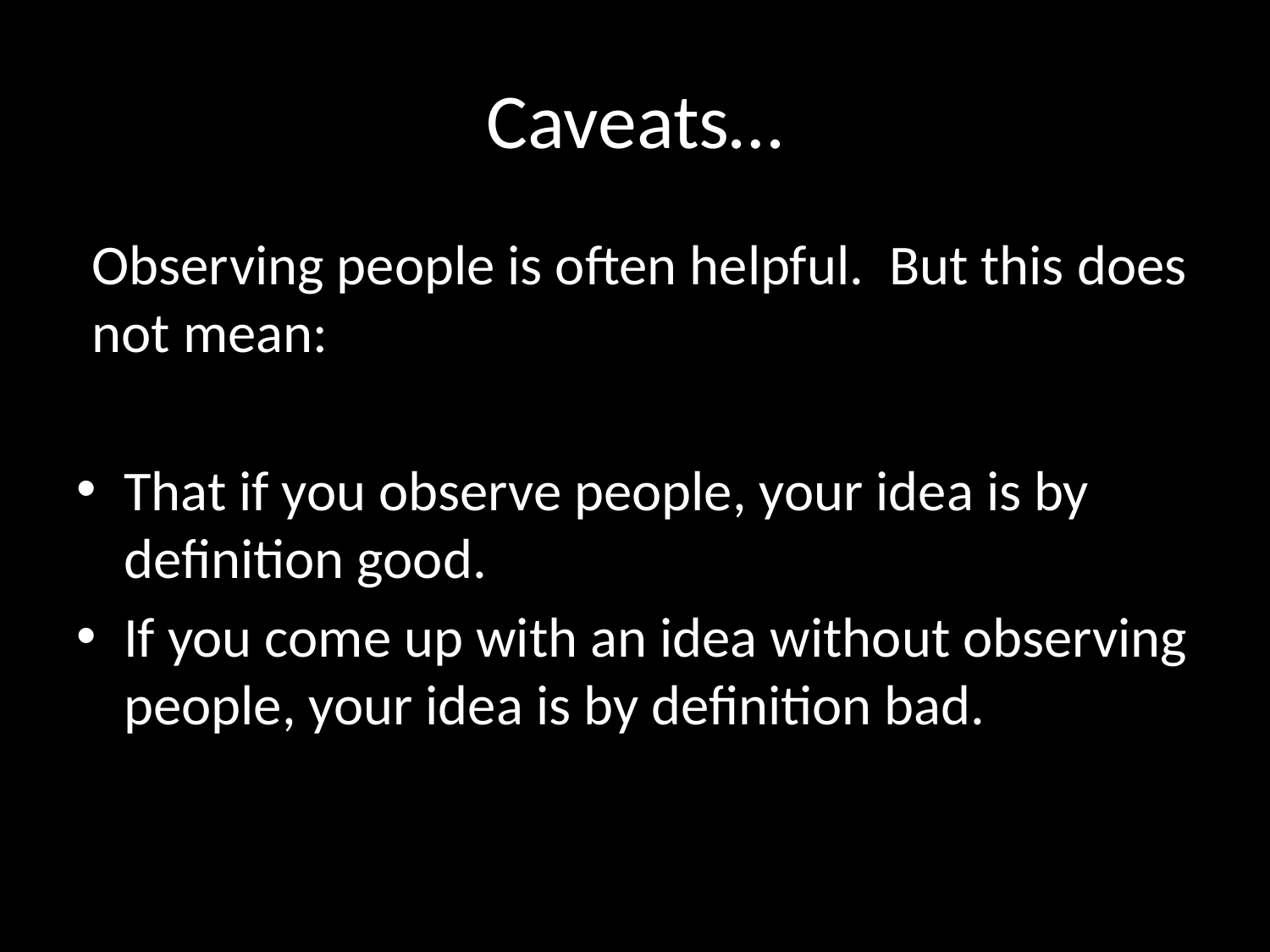

# Caveats…
Observing people is often helpful.  But this does not mean:

That if you observe people, your idea is by definition good.
If you come up with an idea without observing people, your idea is by definition bad.